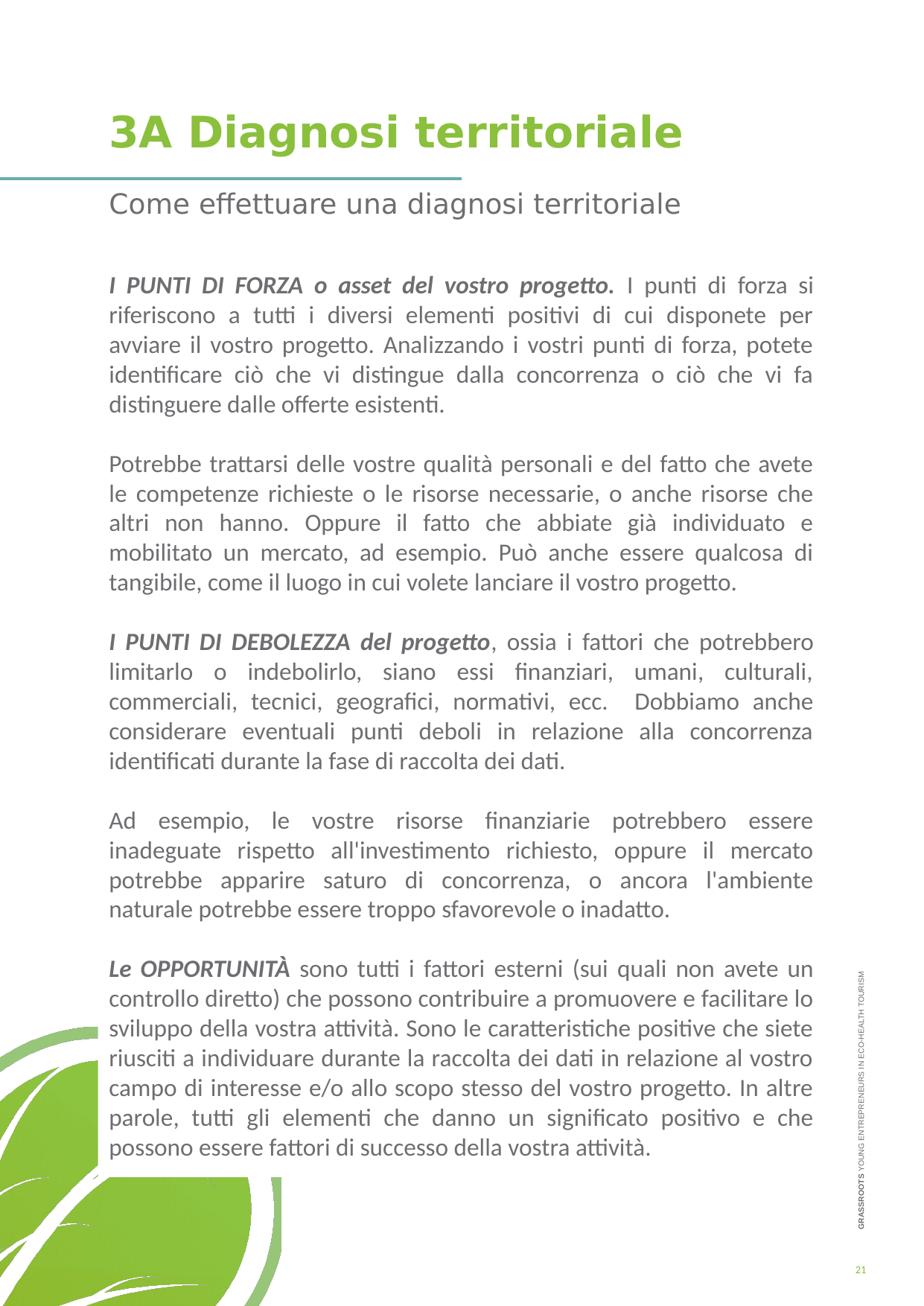

3A Diagnosi territoriale
Come effettuare una diagnosi territoriale
I PUNTI DI FORZA o asset del vostro progetto. I punti di forza si riferiscono a tutti i diversi elementi positivi di cui disponete per avviare il vostro progetto. Analizzando i vostri punti di forza, potete identificare ciò che vi distingue dalla concorrenza o ciò che vi fa distinguere dalle offerte esistenti.

Potrebbe trattarsi delle vostre qualità personali e del fatto che avete le competenze richieste o le risorse necessarie, o anche risorse che altri non hanno. Oppure il fatto che abbiate già individuato e mobilitato un mercato, ad esempio. Può anche essere qualcosa di tangibile, come il luogo in cui volete lanciare il vostro progetto.

I PUNTI DI DEBOLEZZA del progetto, ossia i fattori che potrebbero limitarlo o indebolirlo, siano essi finanziari, umani, culturali, commerciali, tecnici, geografici, normativi, ecc.  Dobbiamo anche considerare eventuali punti deboli in relazione alla concorrenza identificati durante la fase di raccolta dei dati.

Ad esempio, le vostre risorse finanziarie potrebbero essere inadeguate rispetto all'investimento richiesto, oppure il mercato potrebbe apparire saturo di concorrenza, o ancora l'ambiente naturale potrebbe essere troppo sfavorevole o inadatto.

Le OPPORTUNITÀ sono tutti i fattori esterni (sui quali non avete un controllo diretto) che possono contribuire a promuovere e facilitare lo sviluppo della vostra attività. Sono le caratteristiche positive che siete riusciti a individuare durante la raccolta dei dati in relazione al vostro campo di interesse e/o allo scopo stesso del vostro progetto. In altre parole, tutti gli elementi che danno un significato positivo e che possono essere fattori di successo della vostra attività.

21